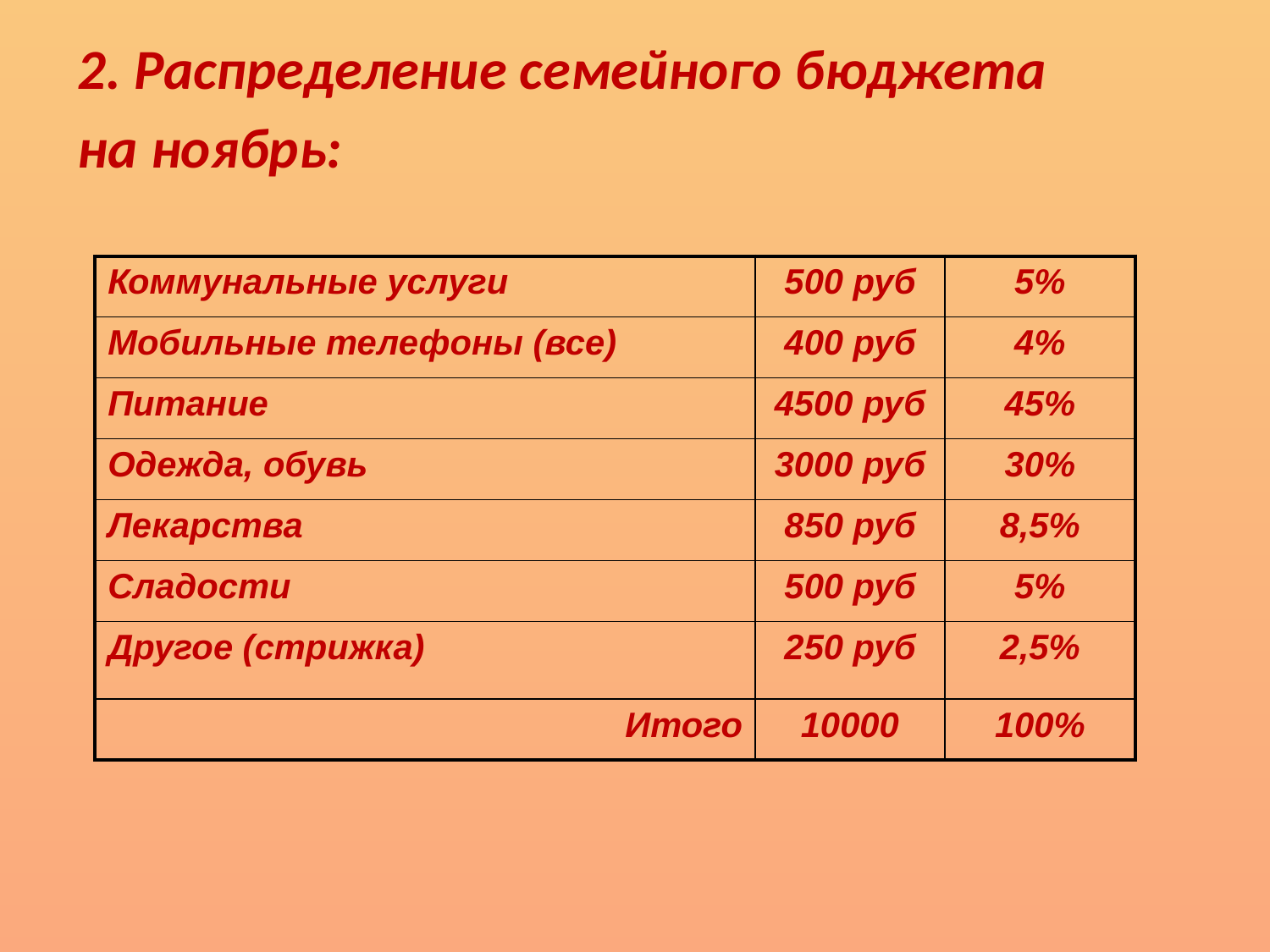

2. Распределение семейного бюджета
на ноябрь:

#
| Коммунальные услуги | 500 руб | 5% |
| --- | --- | --- |
| Мобильные телефоны (все) | 400 руб | 4% |
| Питание | 4500 руб | 45% |
| Одежда, обувь | 3000 руб | 30% |
| Лекарства | 850 руб | 8,5% |
| Сладости | 500 руб | 5% |
| Другое (стрижка) | 250 руб | 2,5% |
| Итого | 10000 | 100% |